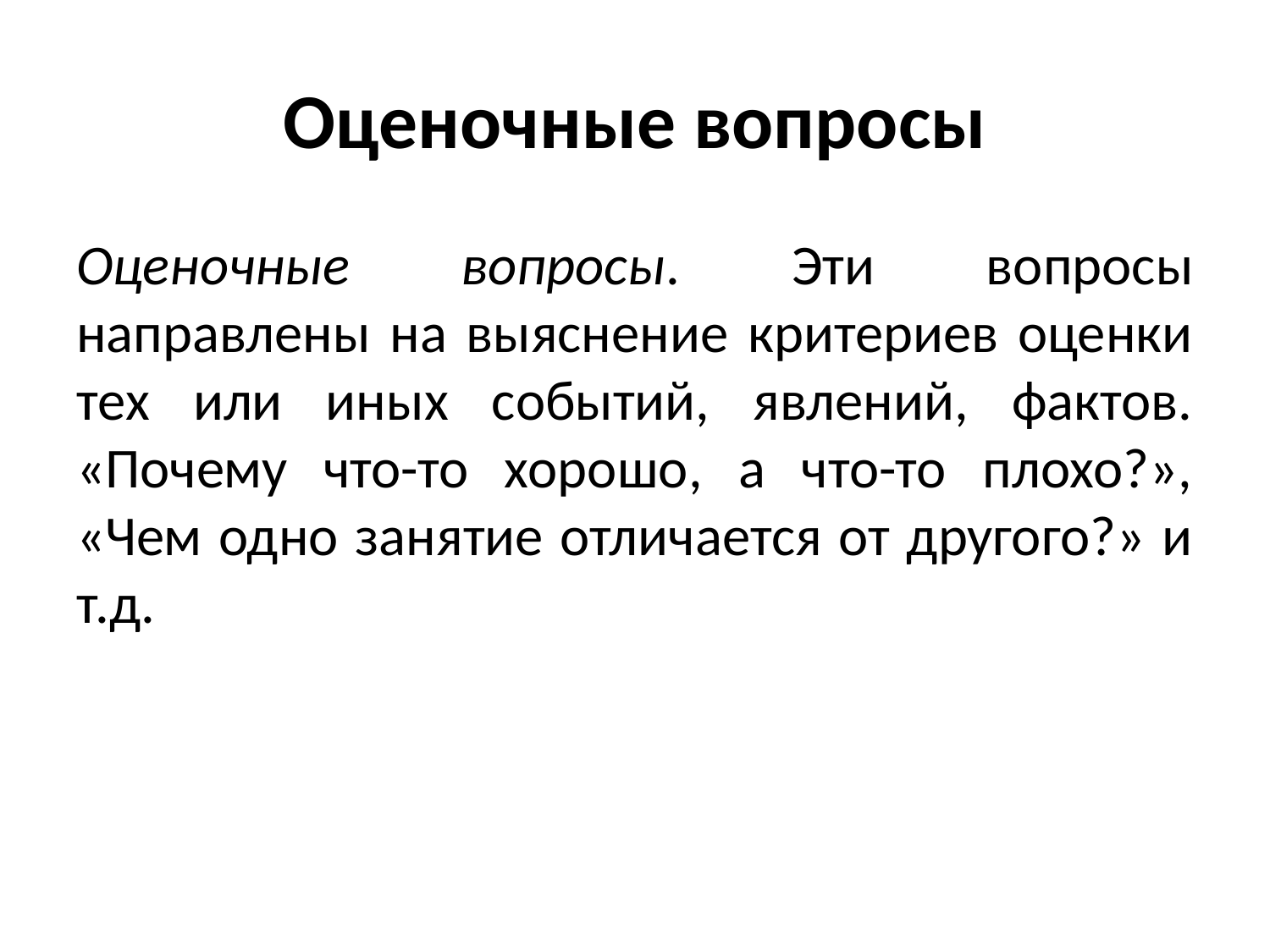

# Оценочные вопросы
Оценочные вопросы. Эти вопросы направлены на выяснение критериев оценки тех или иных событий, явлений, фактов. «Почему что-то хорошо, а что-то плохо?», «Чем одно занятие отличается от другого?» и т.д.